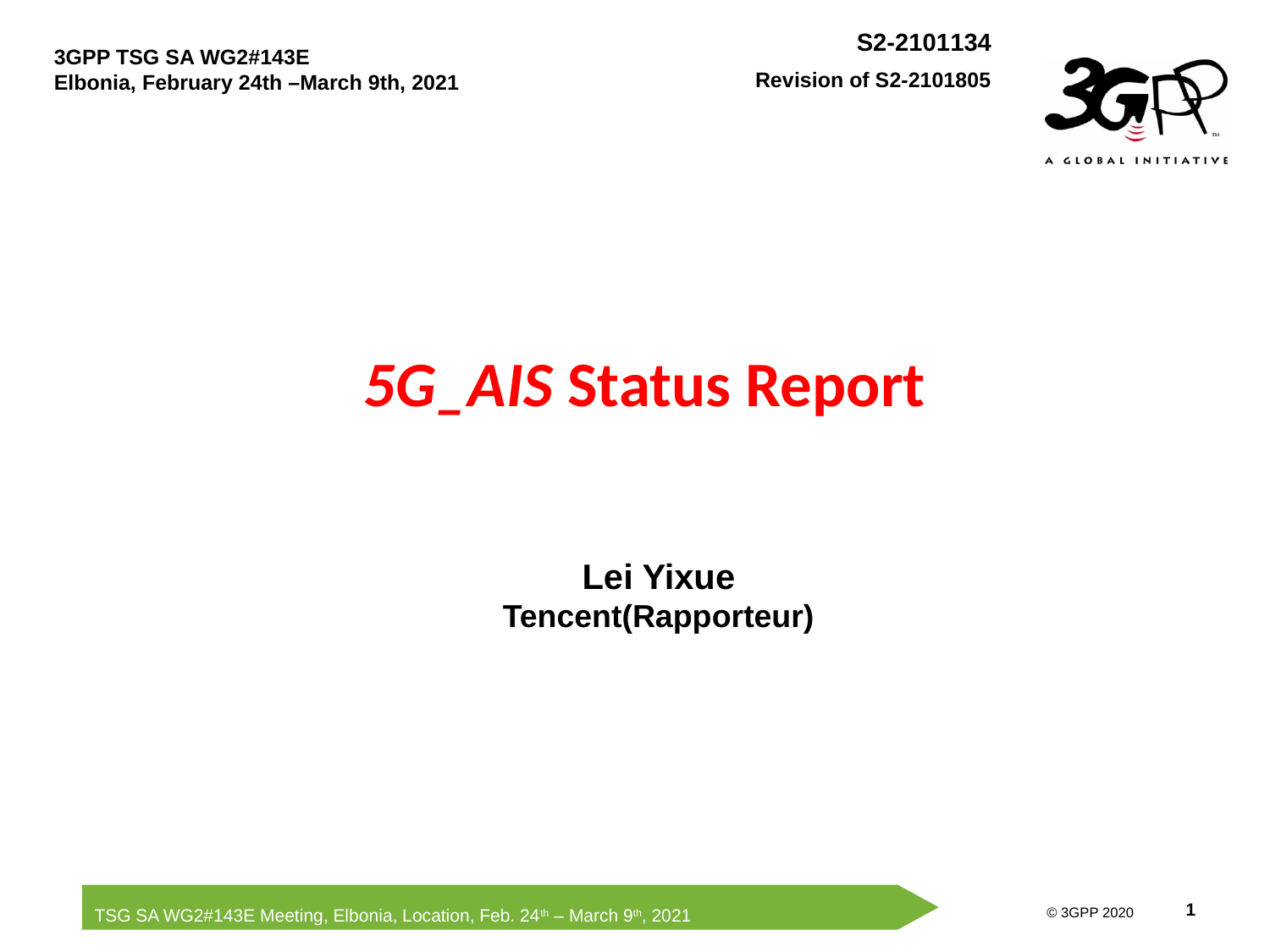

# 5G_AIS Status Report
Lei Yixue
Tencent(Rapporteur)